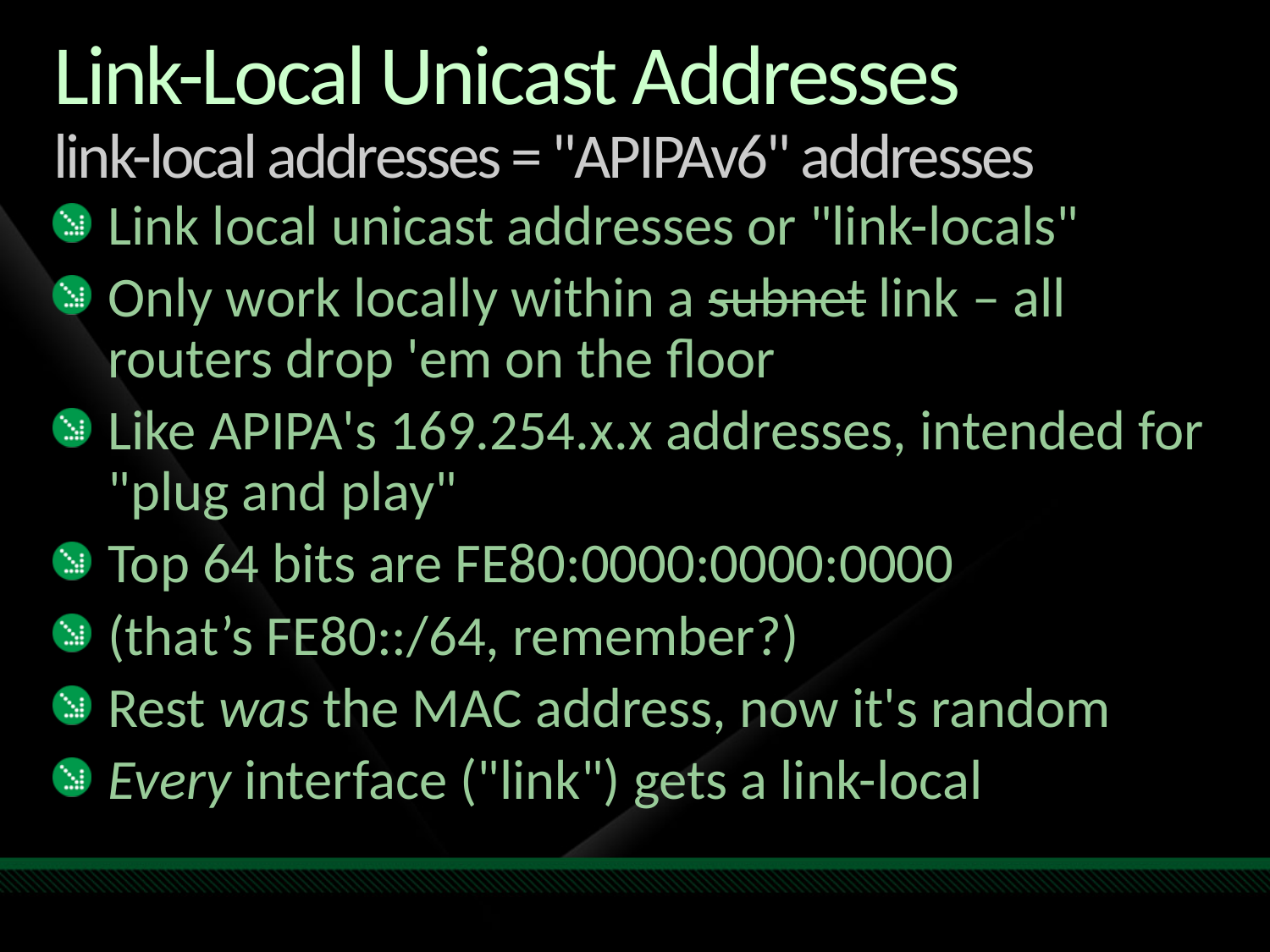

# Link-Local Unicast Addresses link-local addresses = "APIPAv6" addresses
Link local unicast addresses or "link-locals"
Only work locally within a subnet link – all routers drop 'em on the floor
Like APIPA's 169.254.x.x addresses, intended for "plug and play"
Top 64 bits are FE80:0000:0000:0000
(that’s FE80::/64, remember?)
Rest was the MAC address, now it's random
Every interface ("link") gets a link-local